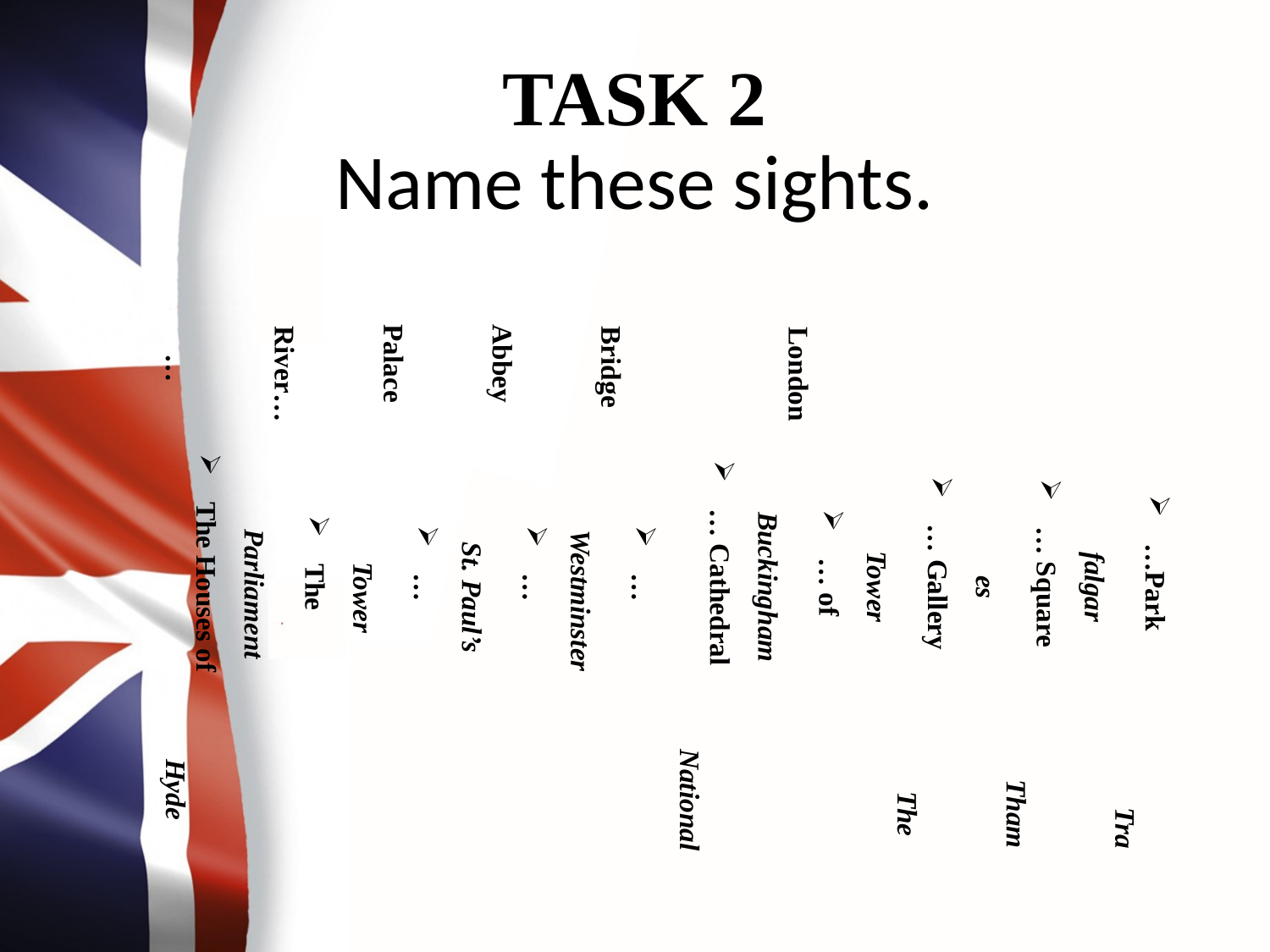

…Park                                                                      Trafalgar
… Square                                                                  Thames
… Gallery                                                                  The Tower
… of London                                                             Buckingham
… Cathedral                                                              National
… Bridge                                                                   Westminster
… Abbey                                                                   St. Paul’s
… Palace                                                                   Tower
The River…                                                               Parliament
The Houses of …                                                      Hyde

# TASK 2 Name these sights.